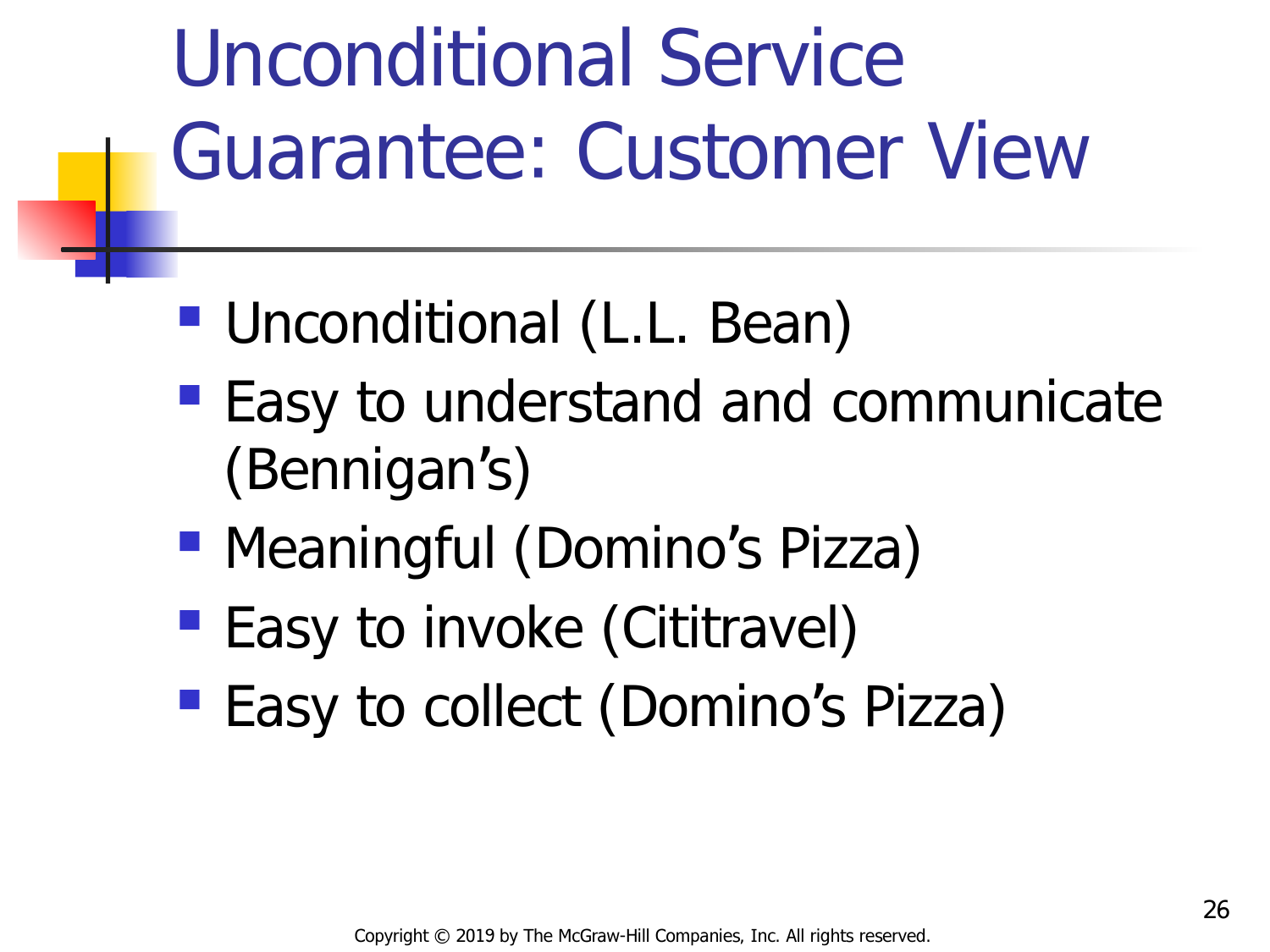

# Unconditional Service Guarantee: Customer View
Unconditional (L.L. Bean)
Easy to understand and communicate (Bennigan’s)
Meaningful (Domino’s Pizza)
Easy to invoke (Cititravel)
Easy to collect (Domino’s Pizza)
26
Copyright © 2019 by The McGraw-Hill Companies, Inc. All rights reserved.